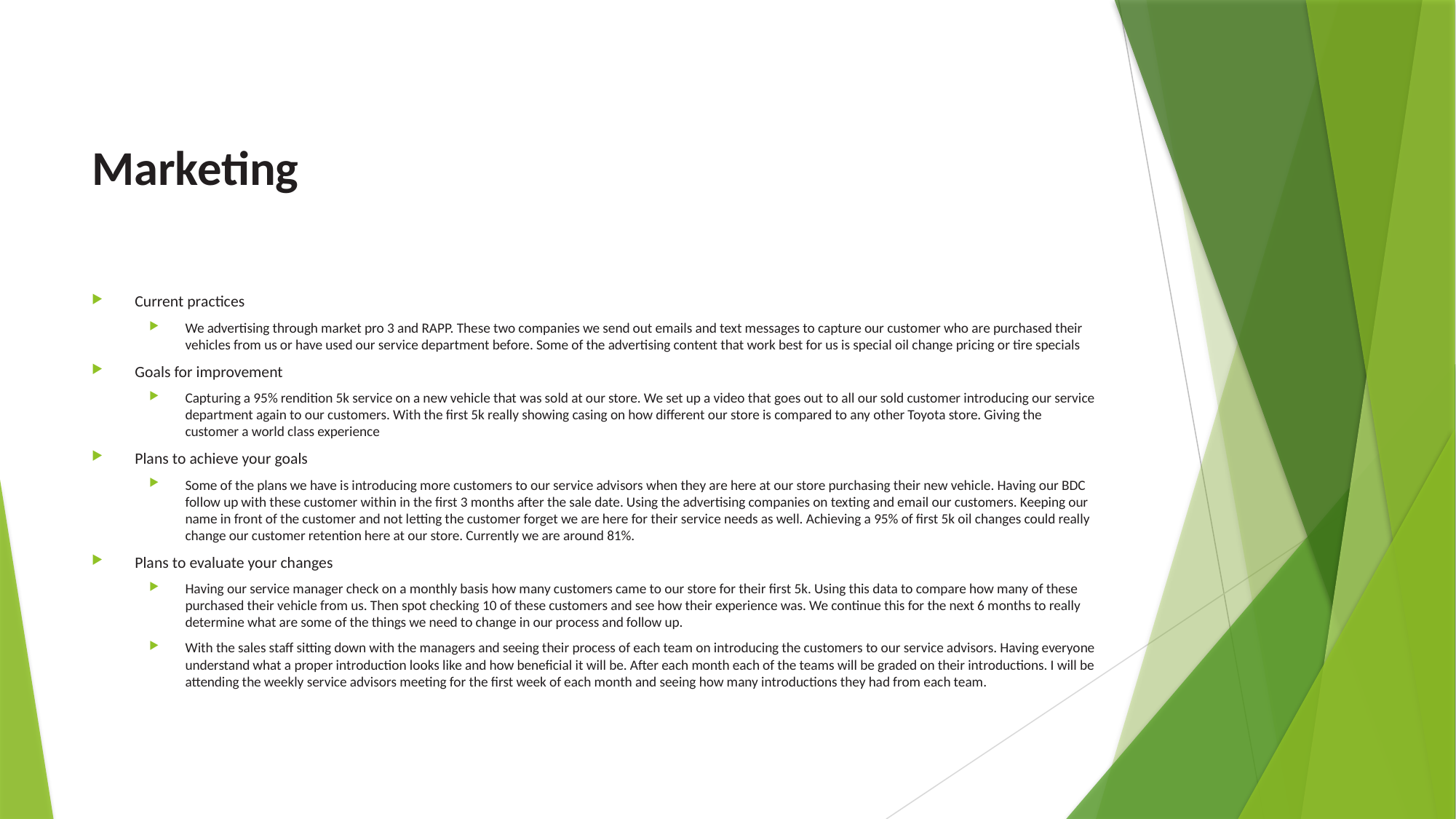

# Marketing

Current practices
We advertising through market pro 3 and RAPP. These two companies we send out emails and text messages to capture our customer who are purchased their vehicles from us or have used our service department before. Some of the advertising content that work best for us is special oil change pricing or tire specials
Goals for improvement
Capturing a 95% rendition 5k service on a new vehicle that was sold at our store. We set up a video that goes out to all our sold customer introducing our service department again to our customers. With the first 5k really showing casing on how different our store is compared to any other Toyota store. Giving the customer a world class experience
Plans to achieve your goals
Some of the plans we have is introducing more customers to our service advisors when they are here at our store purchasing their new vehicle. Having our BDC follow up with these customer within in the first 3 months after the sale date. Using the advertising companies on texting and email our customers. Keeping our name in front of the customer and not letting the customer forget we are here for their service needs as well. Achieving a 95% of first 5k oil changes could really change our customer retention here at our store. Currently we are around 81%.
Plans to evaluate your changes
Having our service manager check on a monthly basis how many customers came to our store for their first 5k. Using this data to compare how many of these purchased their vehicle from us. Then spot checking 10 of these customers and see how their experience was. We continue this for the next 6 months to really determine what are some of the things we need to change in our process and follow up.
With the sales staff sitting down with the managers and seeing their process of each team on introducing the customers to our service advisors. Having everyone understand what a proper introduction looks like and how beneficial it will be. After each month each of the teams will be graded on their introductions. I will be attending the weekly service advisors meeting for the first week of each month and seeing how many introductions they had from each team.